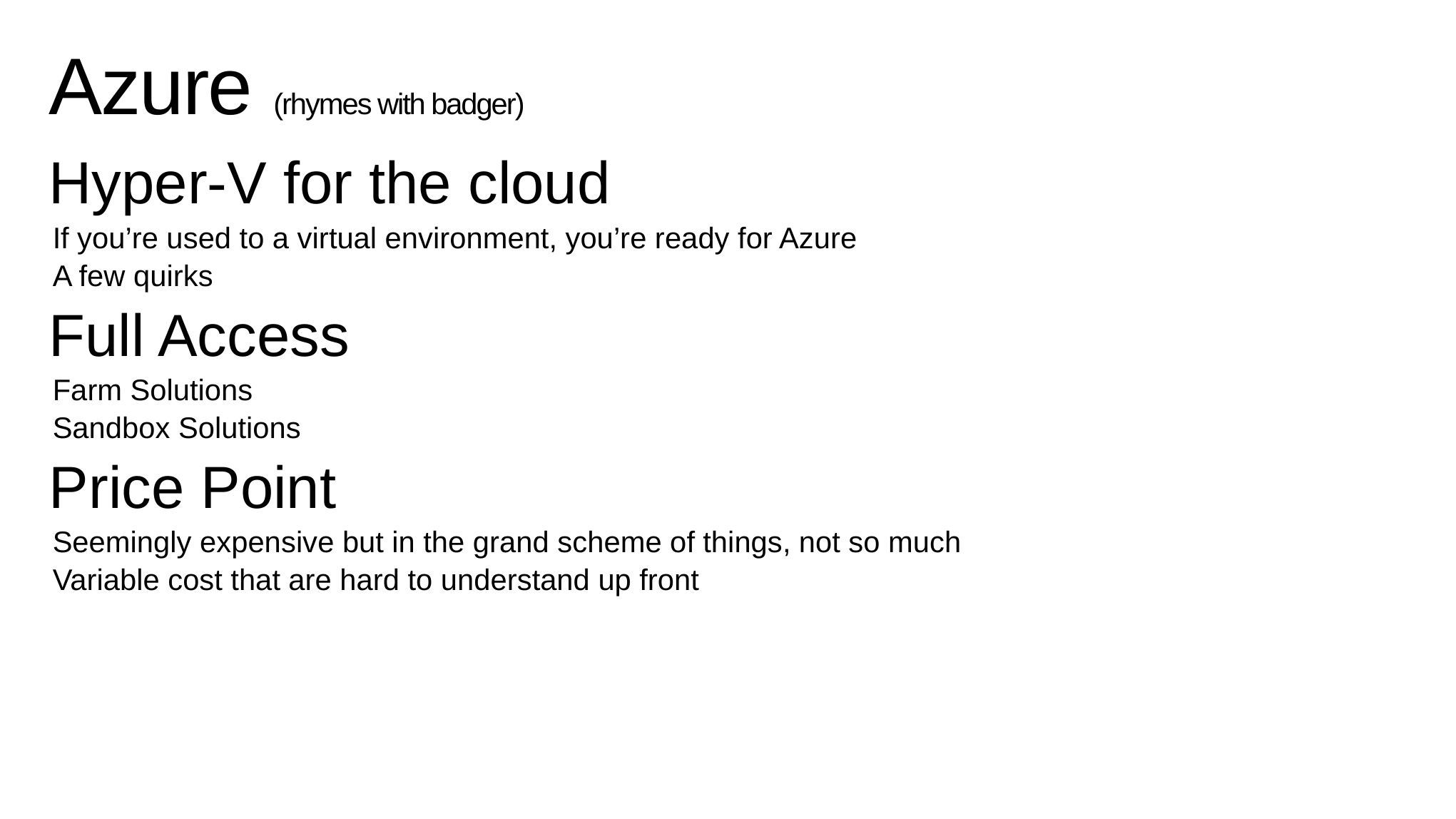

# Azure (rhymes with badger)
Hyper-V for the cloud
If you’re used to a virtual environment, you’re ready for Azure
A few quirks
Full Access
Farm Solutions
Sandbox Solutions
Price Point
Seemingly expensive but in the grand scheme of things, not so much
Variable cost that are hard to understand up front